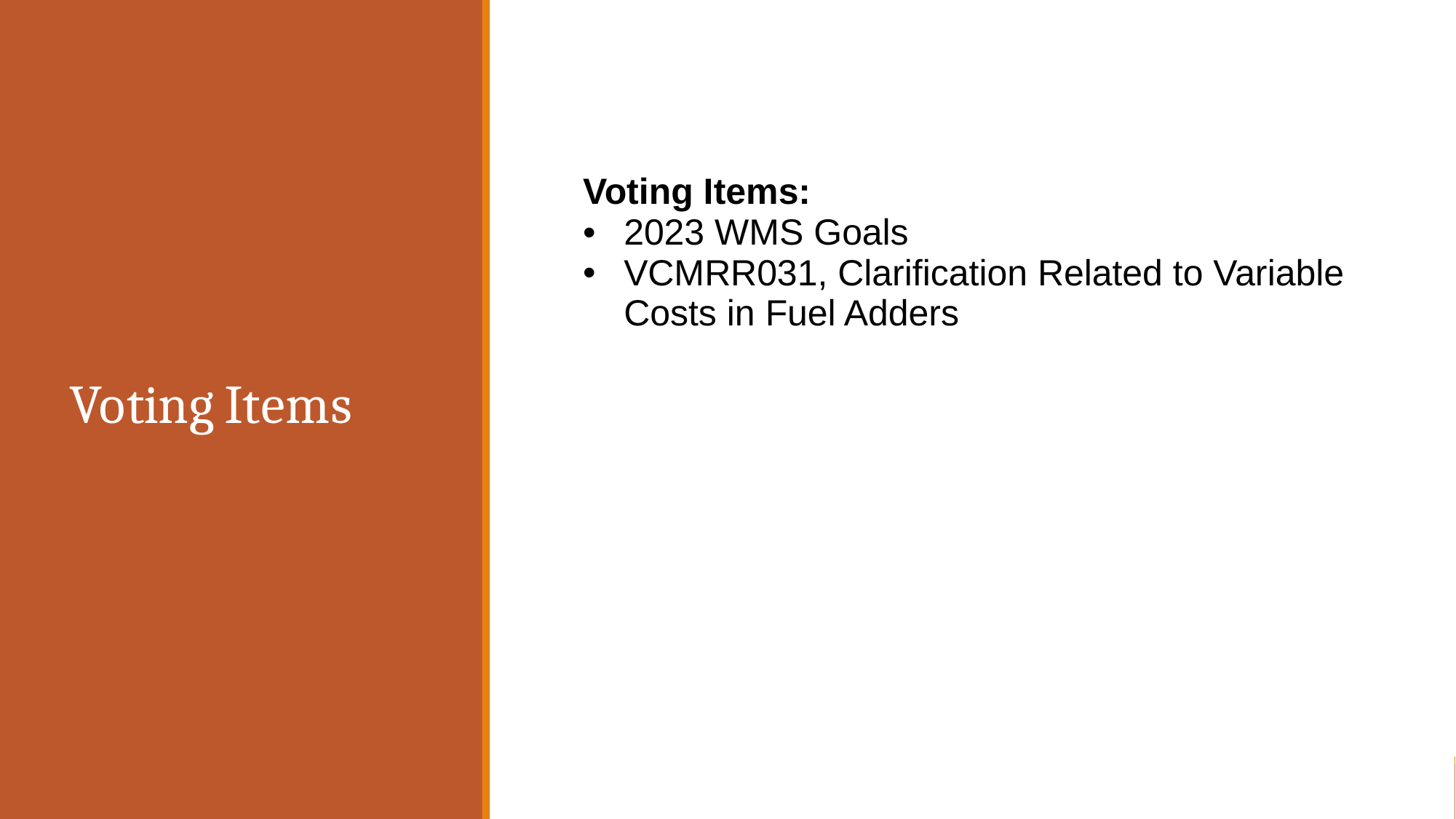

# Voting Items
| Voting Items: 2023 WMS Goals VCMRR031, Clarification Related to Variable Costs in Fuel Adders |
| --- |